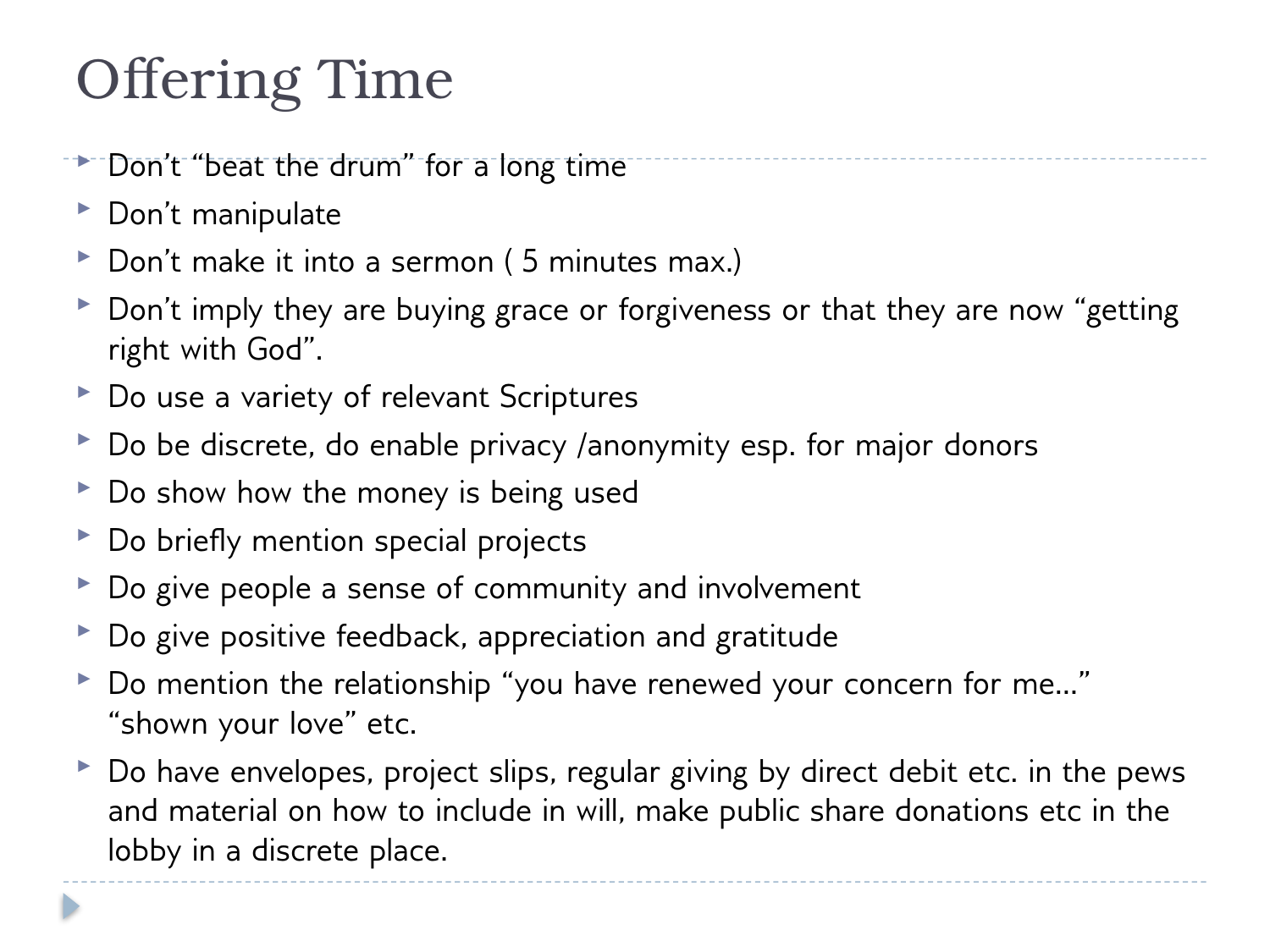

# Offering Time
Don’t “beat the drum” for a long time
Don’t manipulate
Don’t make it into a sermon ( 5 minutes max.)
Don’t imply they are buying grace or forgiveness or that they are now “getting right with God”.
Do use a variety of relevant Scriptures
Do be discrete, do enable privacy /anonymity esp. for major donors
Do show how the money is being used
Do briefly mention special projects
Do give people a sense of community and involvement
Do give positive feedback, appreciation and gratitude
Do mention the relationship “you have renewed your concern for me…”  “shown your love” etc.
Do have envelopes, project slips, regular giving by direct debit etc. in the pews and material on how to include in will, make public share donations etc in the lobby in a discrete place.